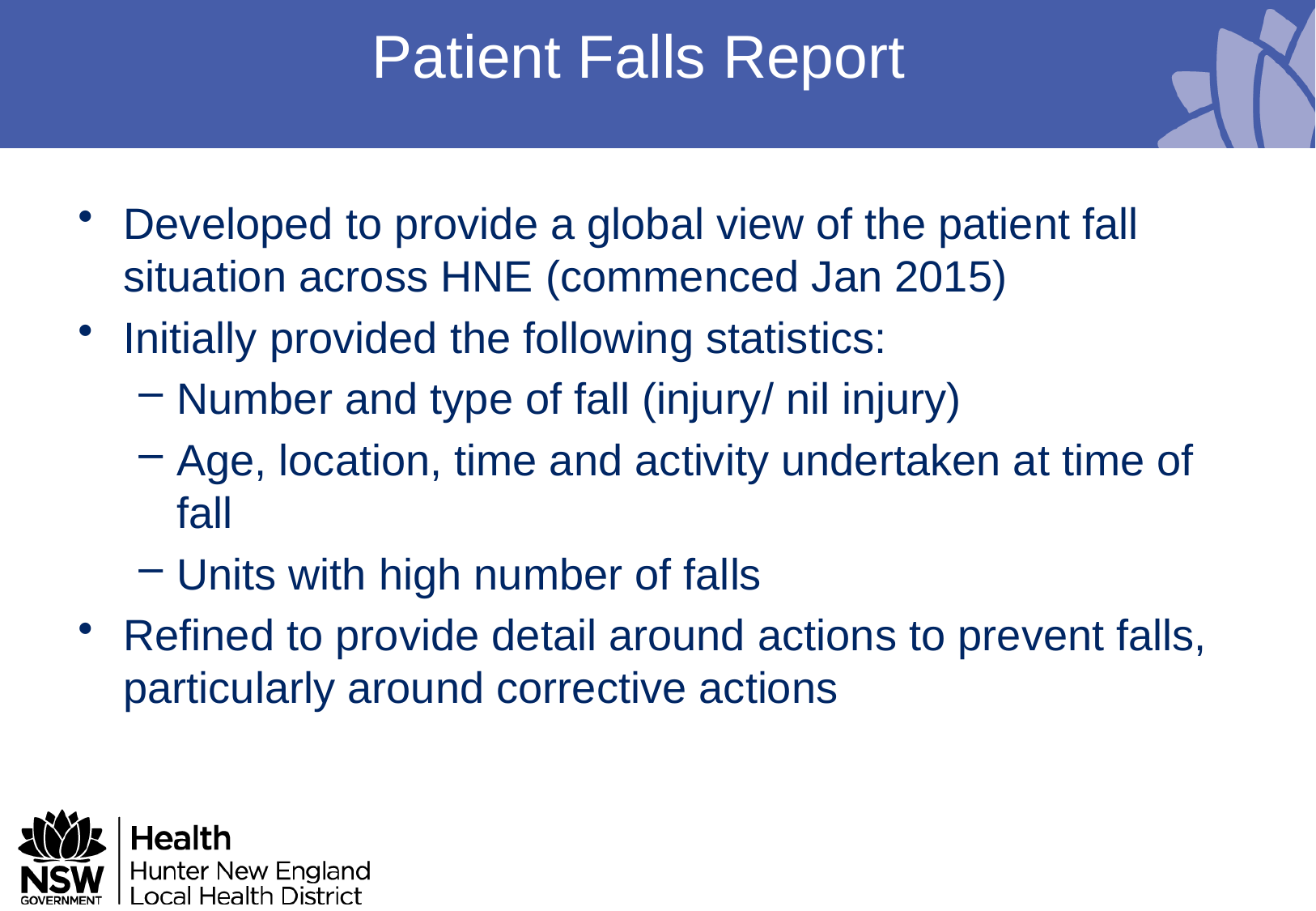

# Patient Falls Report
Developed to provide a global view of the patient fall situation across HNE (commenced Jan 2015)
Initially provided the following statistics:
Number and type of fall (injury/ nil injury)
Age, location, time and activity undertaken at time of fall
Units with high number of falls
Refined to provide detail around actions to prevent falls, particularly around corrective actions